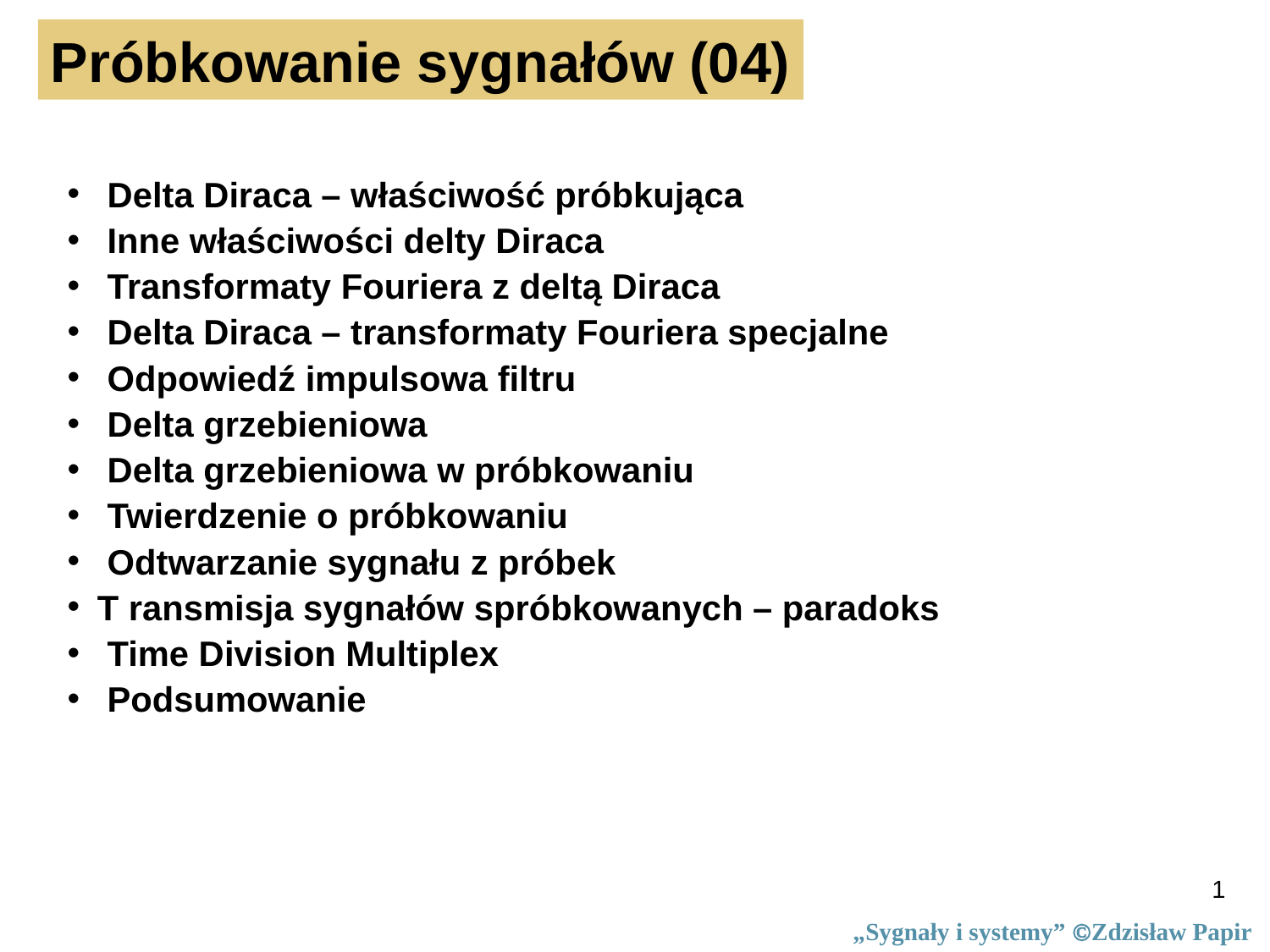

Próbkowanie sygnałów (04)
 Delta Diraca – właściwość próbkująca
 Inne właściwości delty Diraca
 Transformaty Fouriera z deltą Diraca
 Delta Diraca – transformaty Fouriera specjalne
 Odpowiedź impulsowa filtru
 Delta grzebieniowa
 Delta grzebieniowa w próbkowaniu
 Twierdzenie o próbkowaniu
 Odtwarzanie sygnału z próbek
T ransmisja sygnałów spróbkowanych – paradoks
 Time Division Multiplex
 Podsumowanie
1
„Sygnały i systemy” ©Zdzisław Papir